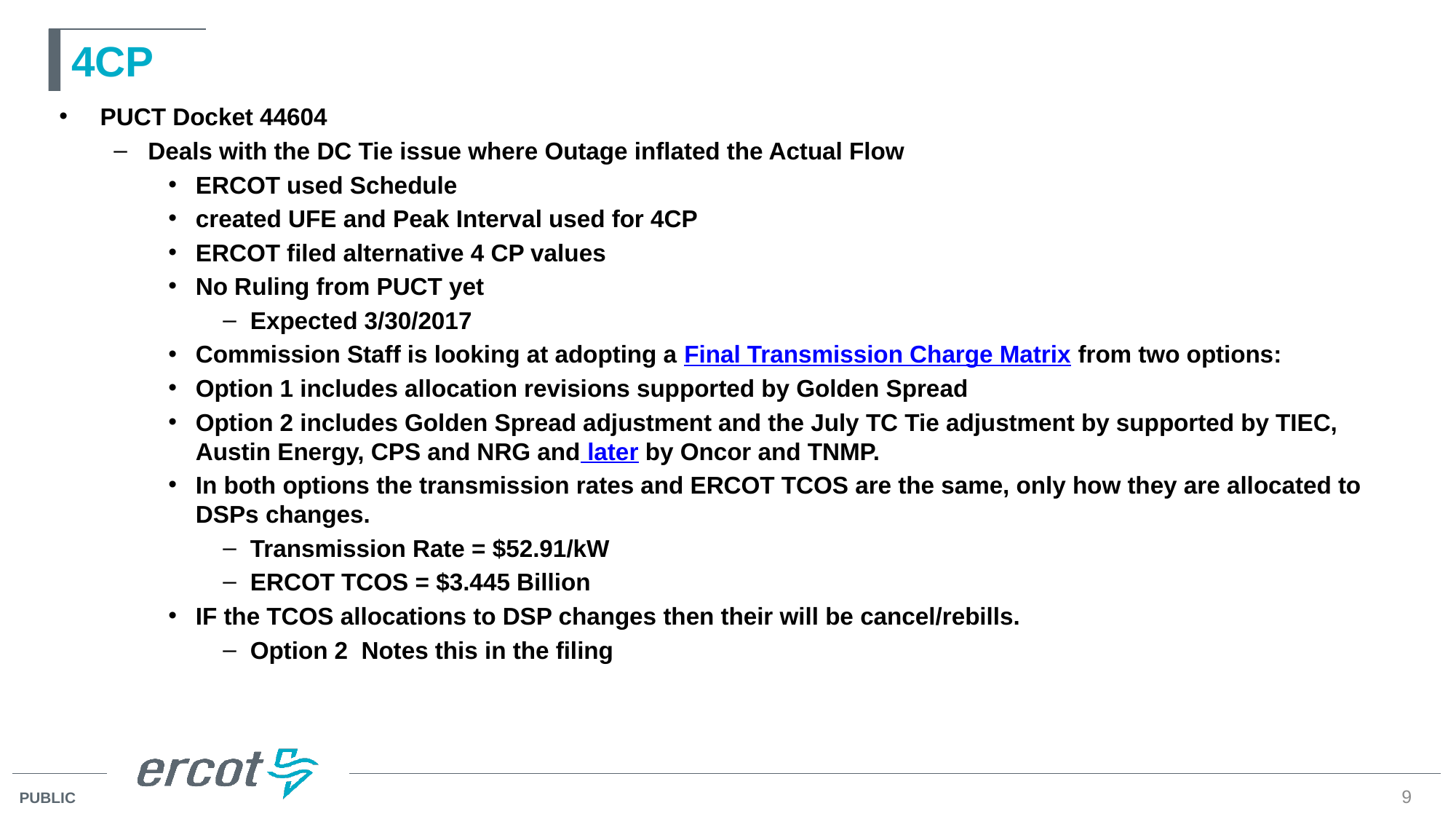

# 4CP
PUCT Docket 44604
Deals with the DC Tie issue where Outage inflated the Actual Flow
ERCOT used Schedule
created UFE and Peak Interval used for 4CP
ERCOT filed alternative 4 CP values
No Ruling from PUCT yet
Expected 3/30/2017
Commission Staff is looking at adopting a Final Transmission Charge Matrix from two options:
Option 1 includes allocation revisions supported by Golden Spread
Option 2 includes Golden Spread adjustment and the July TC Tie adjustment by supported by TIEC, Austin Energy, CPS and NRG and later by Oncor and TNMP.
In both options the transmission rates and ERCOT TCOS are the same, only how they are allocated to DSPs changes.
Transmission Rate = $52.91/kW
ERCOT TCOS = $3.445 Billion
IF the TCOS allocations to DSP changes then their will be cancel/rebills.
Option 2  Notes this in the filing
9